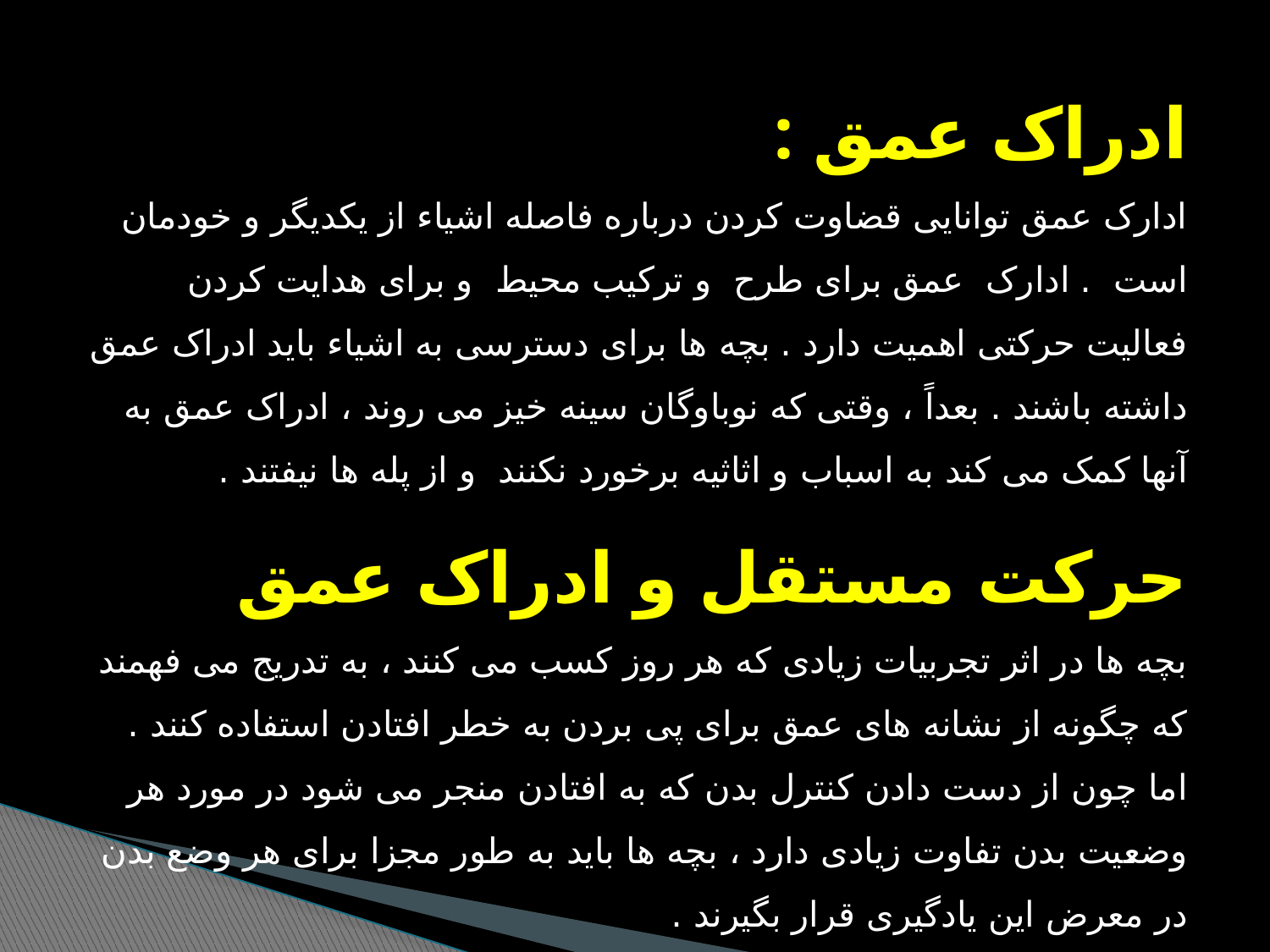

ادراک عمق :
ادارک عمق توانایی قضاوت کردن درباره فاصله اشیاء از یکدیگر و خودمان است  . ادارک  عمق برای طرح  و ترکیب محیط  و برای هدایت کردن فعالیت حرکتی اهمیت دارد . بچه ها برای دسترسی به اشیاء باید ادراک عمق داشته باشند . بعداً ، وقتی که نوباوگان سینه خیز می روند ، ادراک عمق به آنها کمک می کند به اسباب و اثاثیه برخورد نکنند  و از پله ها نیفتند .
حرکت مستقل و ادراک عمق
بچه ها در اثر تجربیات زیادی که هر روز کسب می کنند ، به تدریج می فهمند که چگونه از نشانه های عمق برای پی بردن به خطر افتادن استفاده کنند . اما چون از دست دادن کنترل بدن که به افتادن منجر می شود در مورد هر وضعیت بدن تفاوت زیادی دارد ، بچه ها باید به طور مجزا برای هر وضع بدن در معرض این یادگیری قرار بگیرند .